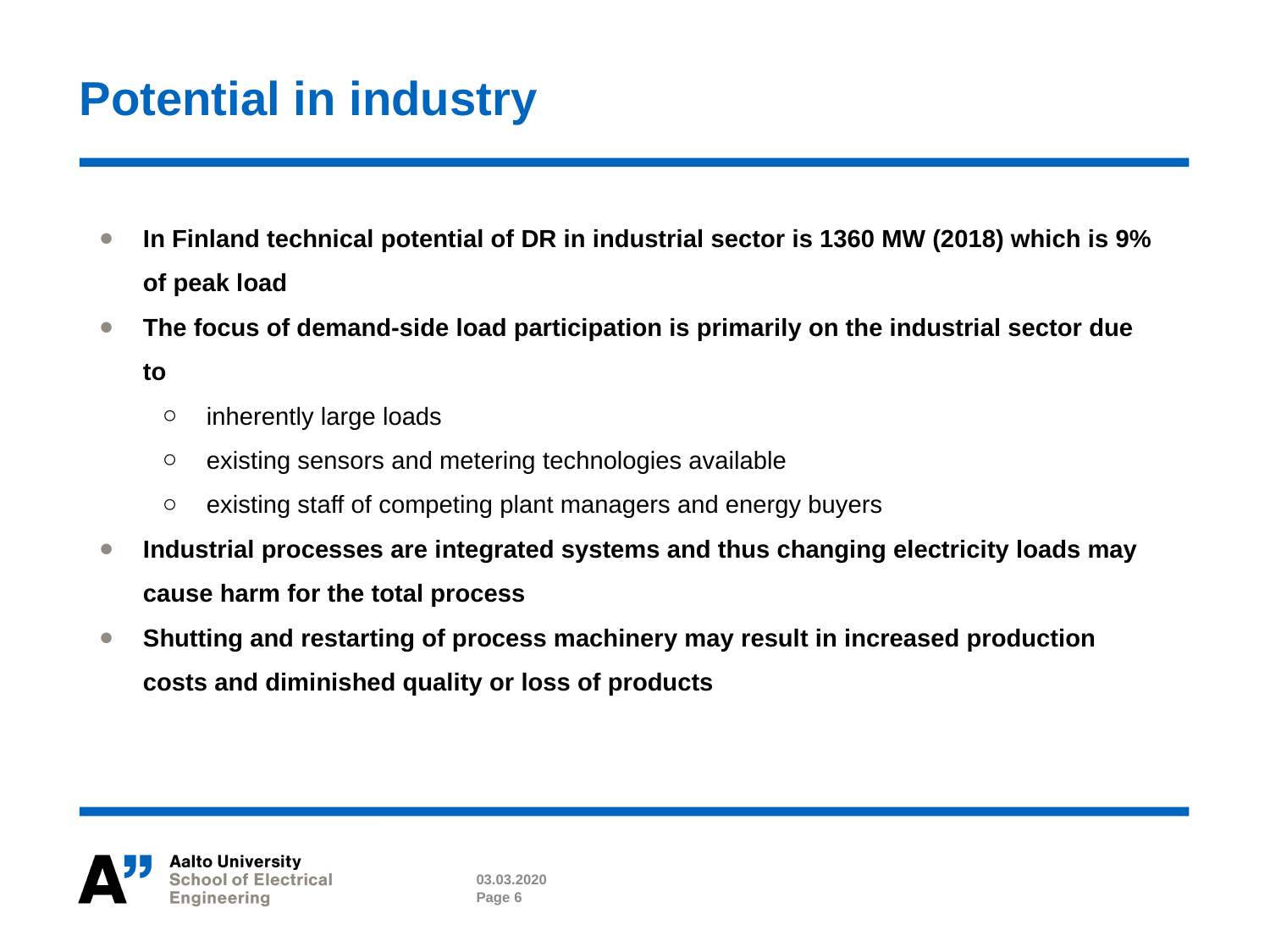

# Potential in industry
In Finland technical potential of DR in industrial sector is 1360 MW (2018) which is 9% of peak load
The focus of demand-side load participation is primarily on the industrial sector due to
inherently large loads
existing sensors and metering technologies available
existing staff of competing plant managers and energy buyers
Industrial processes are integrated systems and thus changing electricity loads may cause harm for the total process
Shutting and restarting of process machinery may result in increased production costs and diminished quality or loss of products

03.03.2020

Page 6